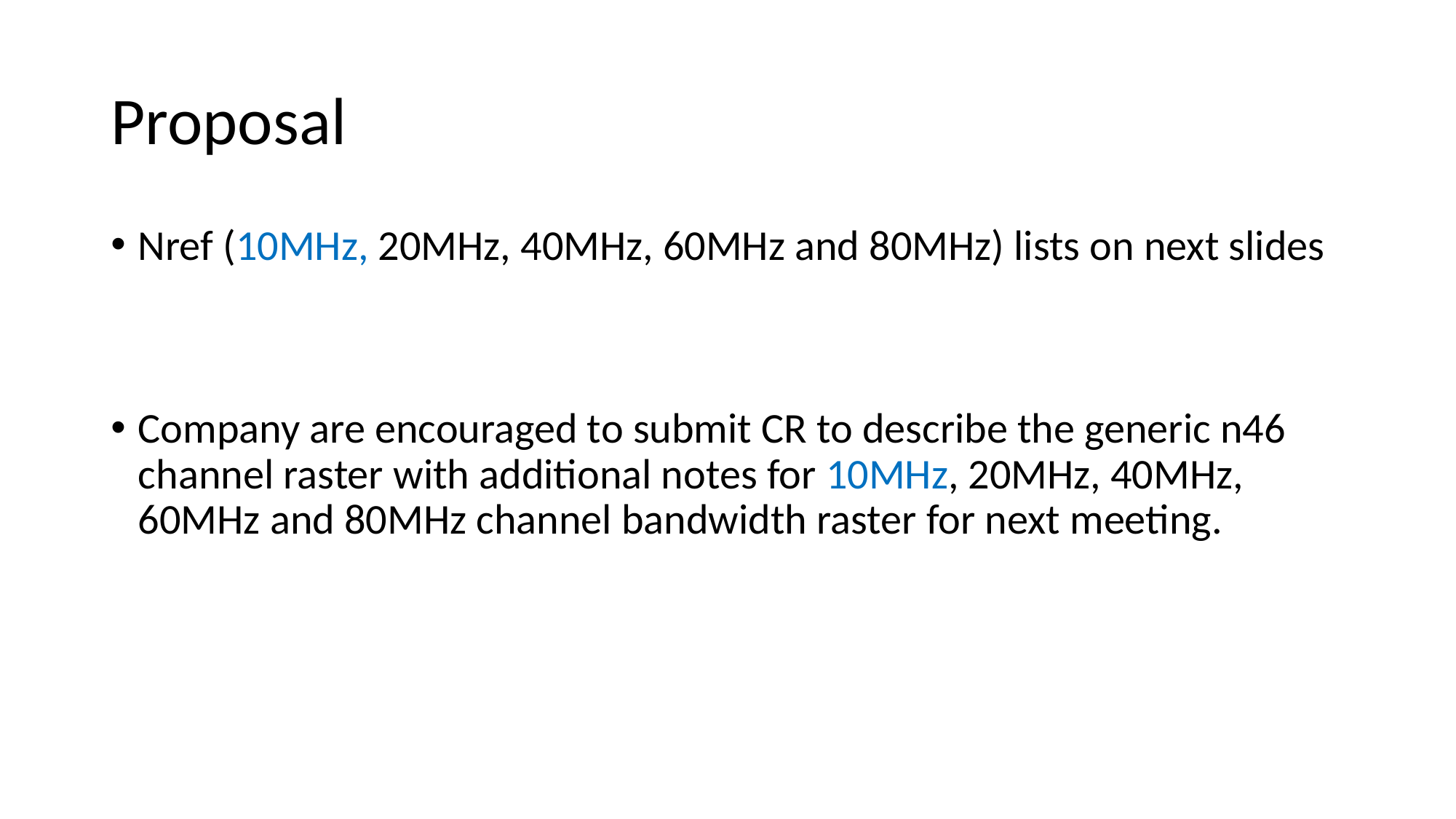

# Proposal
Nref (10MHz, 20MHz, 40MHz, 60MHz and 80MHz) lists on next slides

Company are encouraged to submit CR to describe the generic n46 channel raster with additional notes for 10MHz, 20MHz, 40MHz, 60MHz and 80MHz channel bandwidth raster for next meeting.